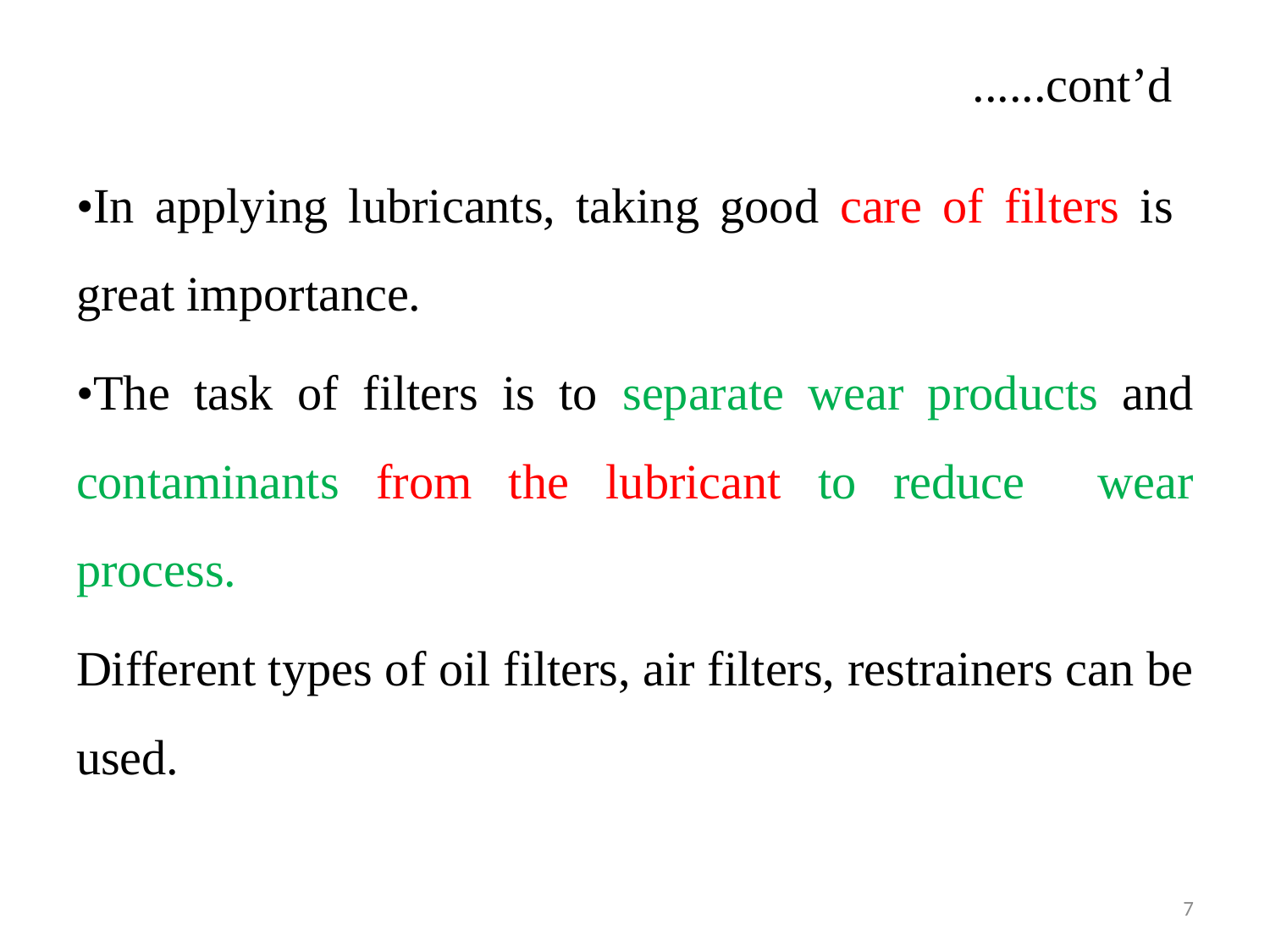

# ......cont’d
•In applying lubricants, taking good care of filters is  great importance.
•The task of filters is to separate wear products and contaminants from the lubricant to reduce  wear process.
Different types of oil filters, air filters, restrainers can be used.
7